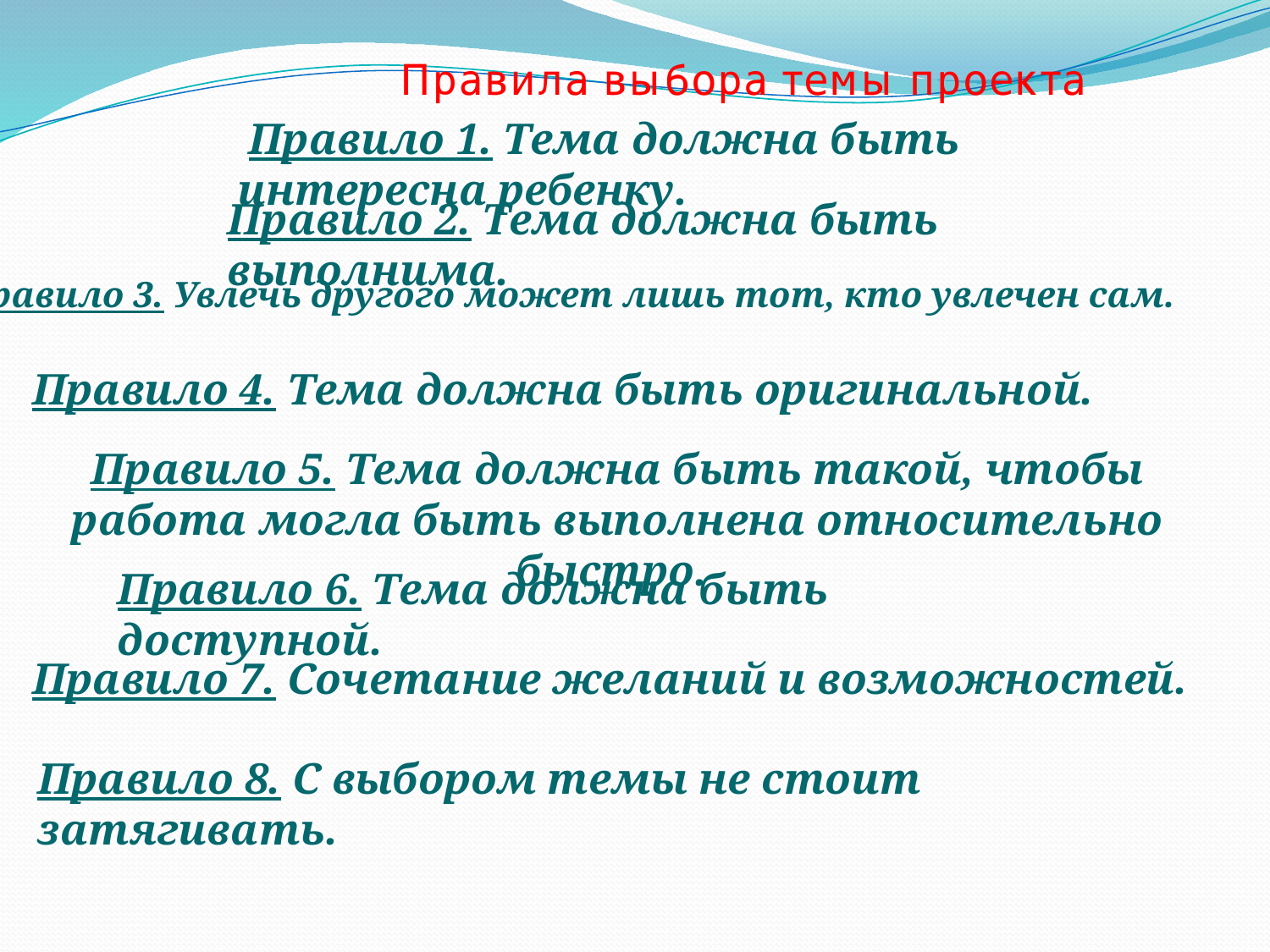

Правила выбора темы проекта
 Правило 1. Тема должна быть интересна ребенку.
Правило 2. Тема должна быть выполнима.
Правило 3. Увлечь другого может лишь тот, кто увлечен сам.

Правило 4. Тема должна быть оригинальной.
Правило 5. Тема должна быть такой, чтобы работа могла быть выполнена относительно быстро.
Правило 6. Тема должна быть доступной.
Правило 7. Сочетание желаний и возможностей.
Правило 8. С выбором темы не стоит затягивать.